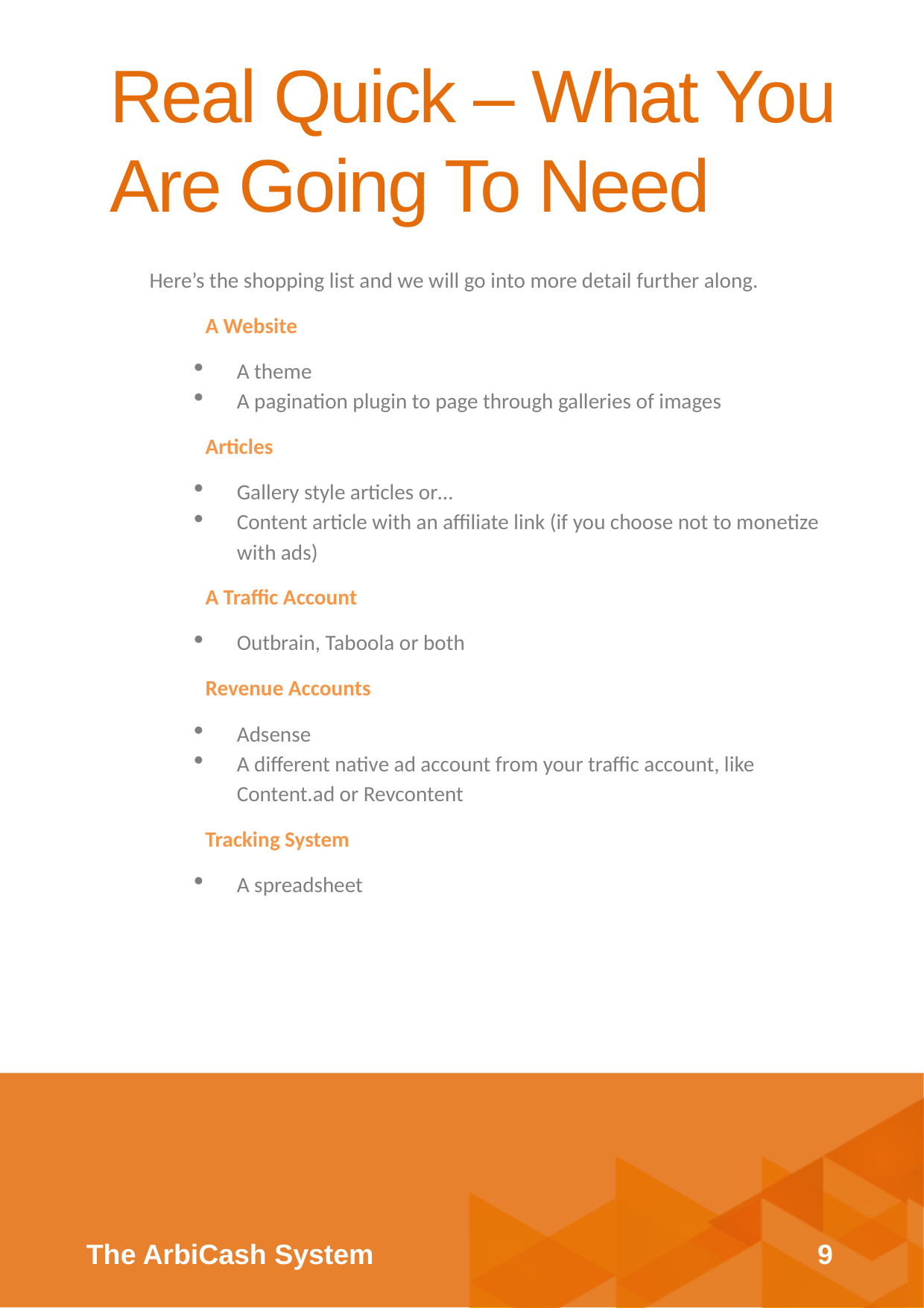

Real Quick – What You Are Going To Need

Here’s the shopping list and we will go into more detail further along.
A Website
A theme
A pagination plugin to page through galleries of images
Articles
Gallery style articles or…
Content article with an affiliate link (if you choose not to monetize with ads)
A Traffic Account
Outbrain, Taboola or both
Revenue Accounts
Adsense
A different native ad account from your traffic account, like Content.ad or Revcontent
Tracking System
A spreadsheet